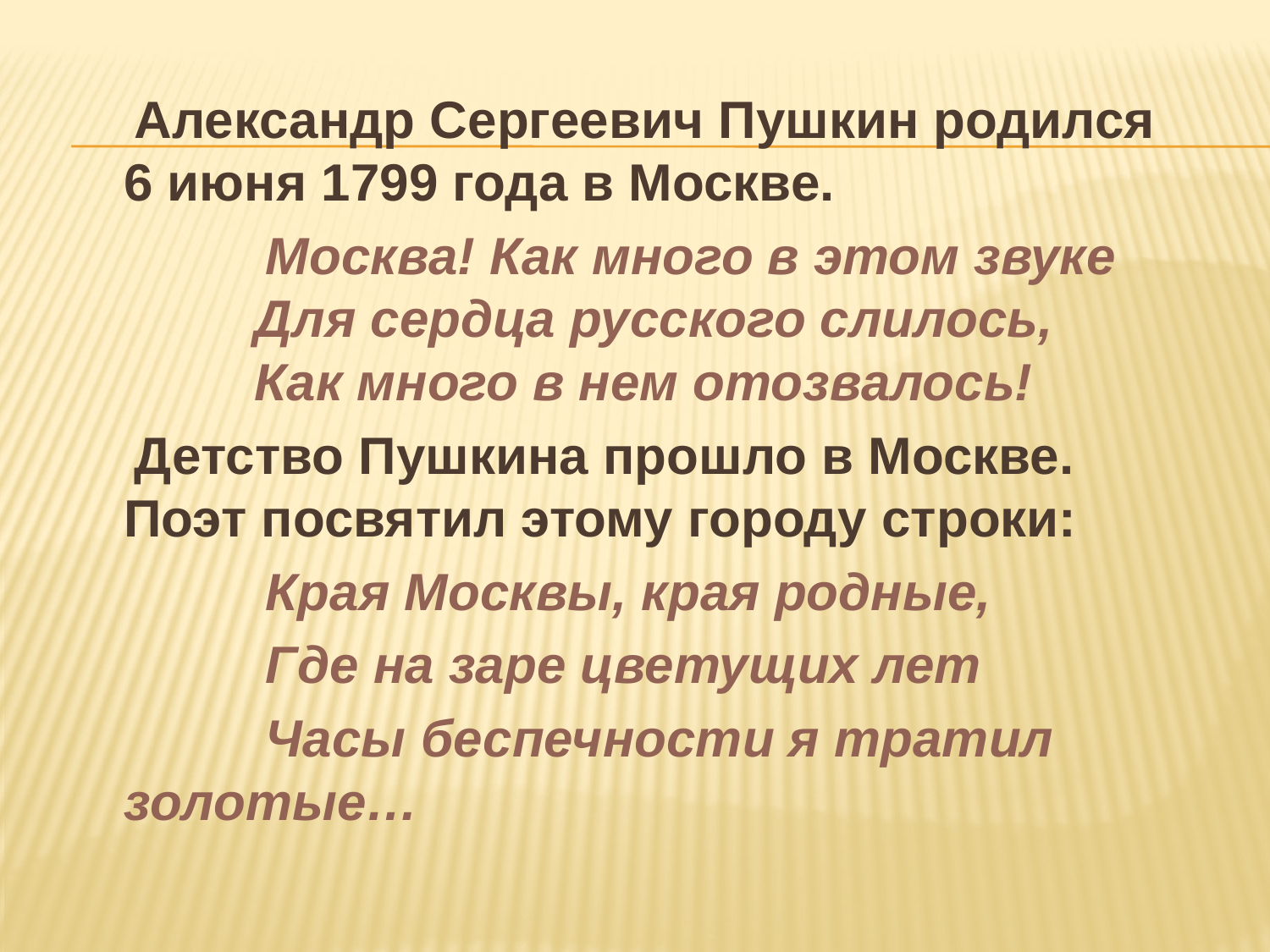

#
    Александр Сергеевич Пушкин родился 6 июня 1799 года в Москве.
             Москва! Как много в этом звуке
         Для сердца русского слилось,
         Как много в нем отозвалось!
    Детство Пушкина прошло в Москве. Поэт посвятил этому городу строки:
             Края Москвы, края родные,
             Где на заре цветущих лет
             Часы беспечности я тратил золотые…